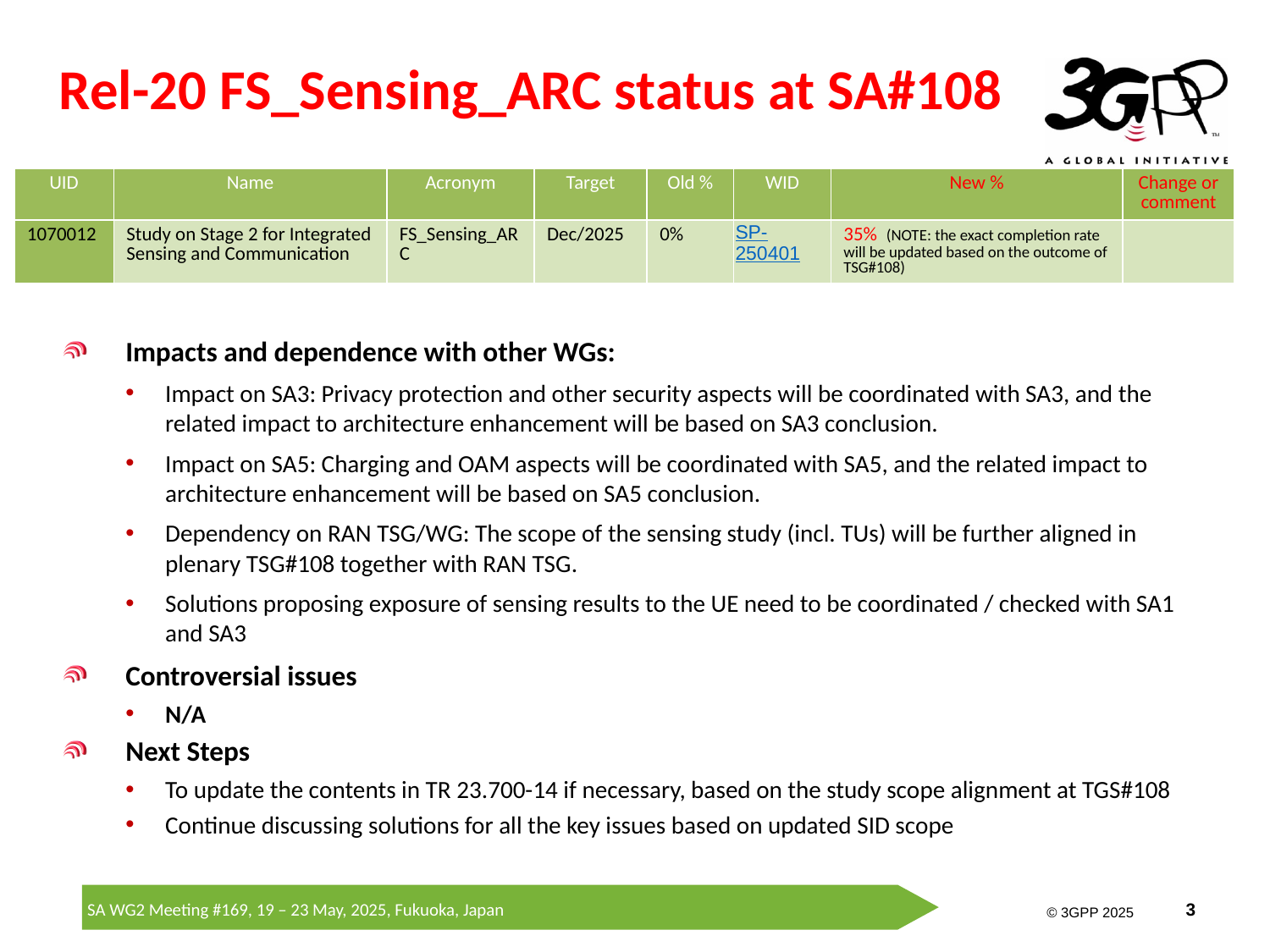

# Rel-20 FS_Sensing_ARC status at SA#108
| UID | Name | Acronym | Target | Old % | WID | New % | Change or comment |
| --- | --- | --- | --- | --- | --- | --- | --- |
| 1070012 | Study on Stage 2 for Integrated Sensing and Communication | FS\_Sensing\_ARC | Dec/2025 | 0% | SP-250401 | 35% (NOTE: the exact completion rate will be updated based on the outcome of TSG#108) |  |
Impacts and dependence with other WGs:
Impact on SA3: Privacy protection and other security aspects will be coordinated with SA3, and the related impact to architecture enhancement will be based on SA3 conclusion.
Impact on SA5: Charging and OAM aspects will be coordinated with SA5, and the related impact to architecture enhancement will be based on SA5 conclusion.
Dependency on RAN TSG/WG: The scope of the sensing study (incl. TUs) will be further aligned in plenary TSG#108 together with RAN TSG.
Solutions proposing exposure of sensing results to the UE need to be coordinated / checked with SA1 and SA3
Controversial issues
N/A
Next Steps
To update the contents in TR 23.700-14 if necessary, based on the study scope alignment at TGS#108
Continue discussing solutions for all the key issues based on updated SID scope